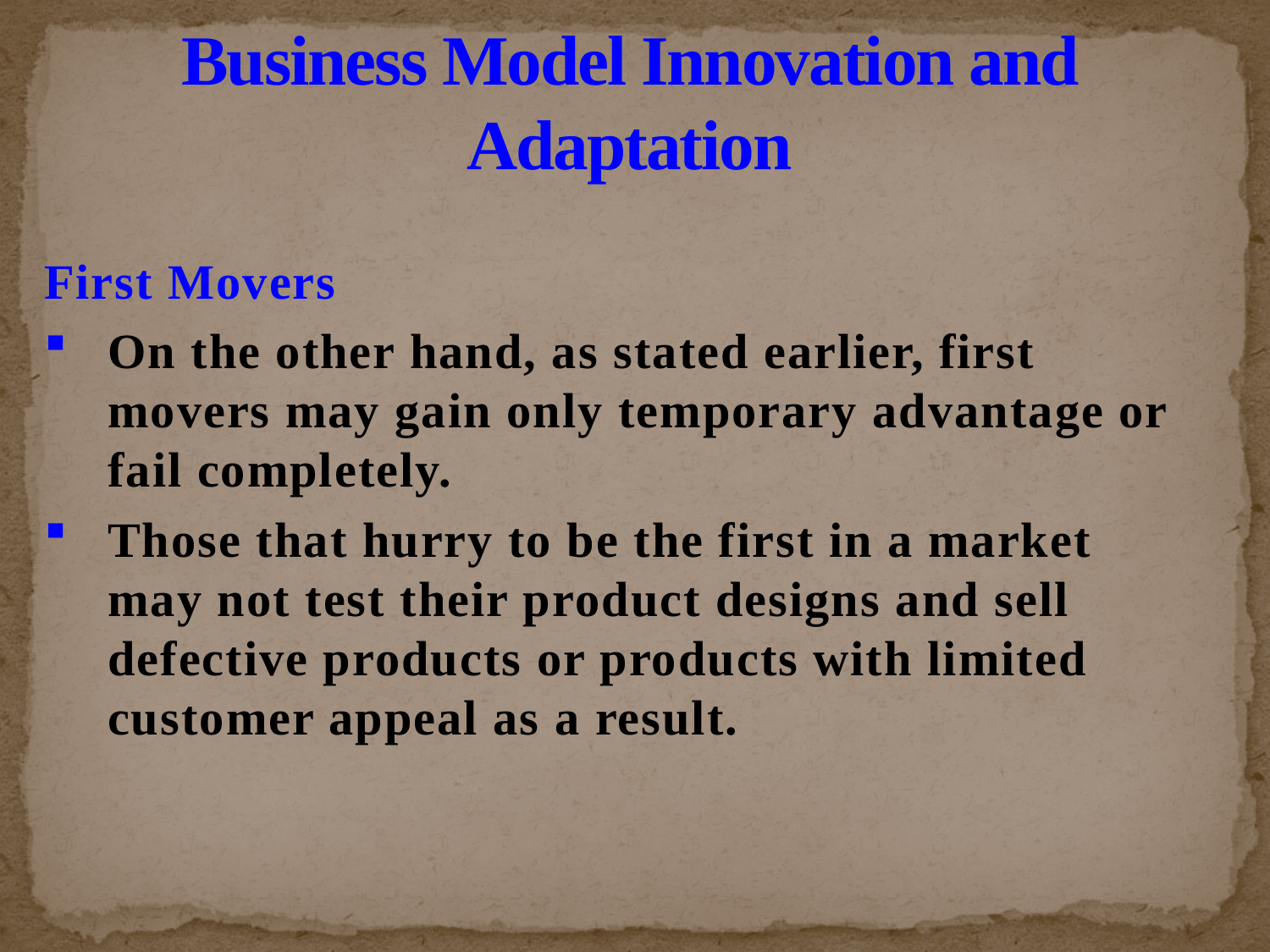

# Business Model Innovation and Adaptation
First Movers
On the other hand, as stated earlier, first movers may gain only temporary advantage or fail completely.
Those that hurry to be the first in a market may not test their product designs and sell defective products or products with limited customer appeal as a result.